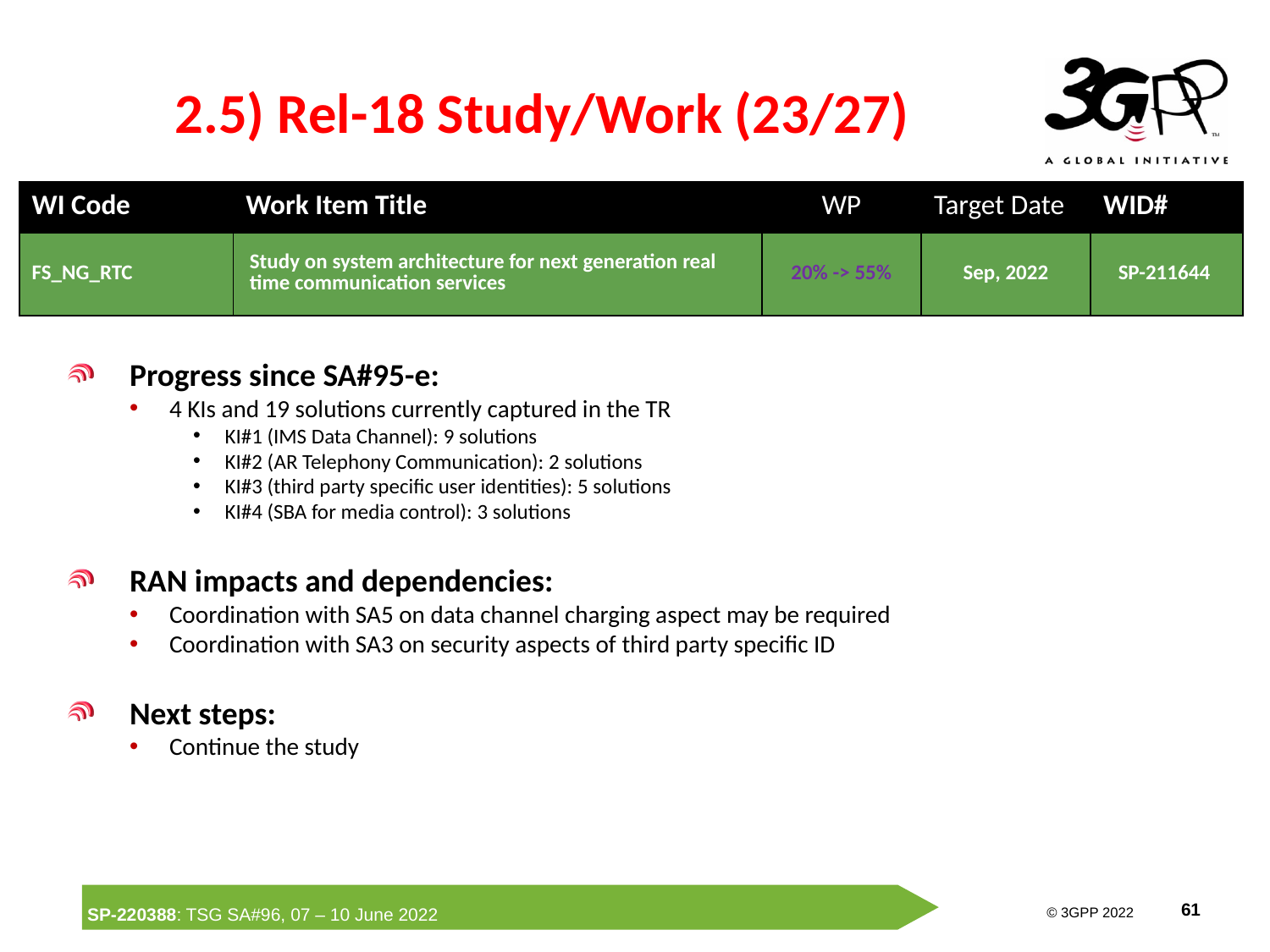

# 2.5) Rel-18 Study/Work (23/27)
| WI Code | Work Item Title | WP | Target Date | WID# |
| --- | --- | --- | --- | --- |
| FS\_NG\_RTC | Study on system architecture for next generation real time communication services | 20% -> 55% | Sep, 2022 | SP-211644 |
Progress since SA#95-e:
4 KIs and 19 solutions currently captured in the TR
KI#1 (IMS Data Channel): 9 solutions
KI#2 (AR Telephony Communication): 2 solutions
KI#3 (third party specific user identities): 5 solutions
KI#4 (SBA for media control): 3 solutions

RAN impacts and dependencies:
Coordination with SA5 on data channel charging aspect may be required
Coordination with SA3 on security aspects of third party specific ID

Next steps:
Continue the study